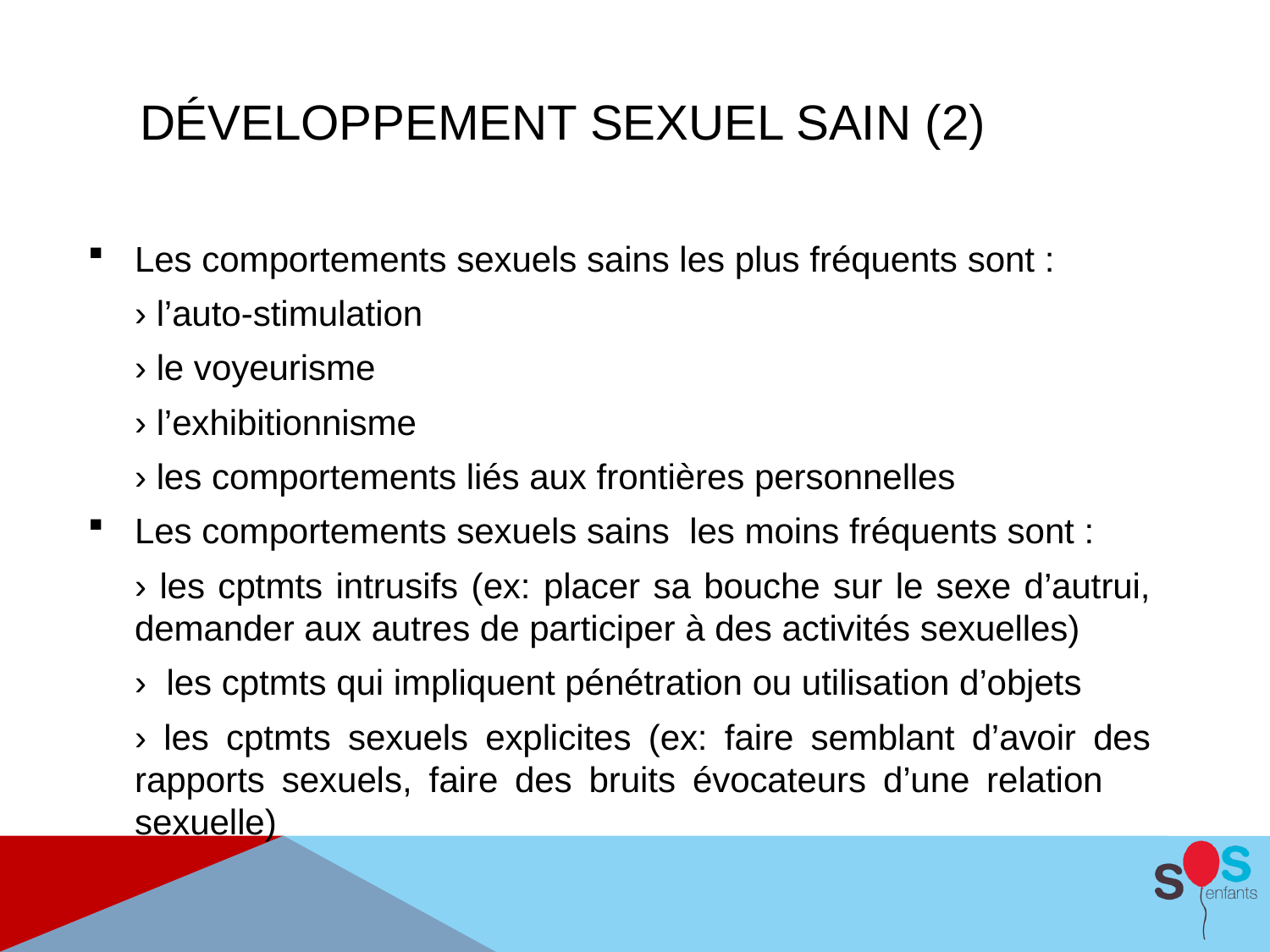

Développement sexuel sain (2)
Les comportements sexuels sains les plus fréquents sont :
		› l’auto-stimulation
		› le voyeurisme
		› l’exhibitionnisme
		› les comportements liés aux frontières personnelles
Les comportements sexuels sains  les moins fréquents sont :
		› les cptmts intrusifs (ex: placer sa bouche sur le sexe d’autrui, 	demander aux autres de participer à des activités sexuelles)
		›  les cptmts qui impliquent pénétration ou utilisation d’objets
		› les cptmts sexuels explicites (ex: faire semblant d’avoir des 	rapports sexuels, faire des bruits évocateurs d’une relation 	sexuelle)